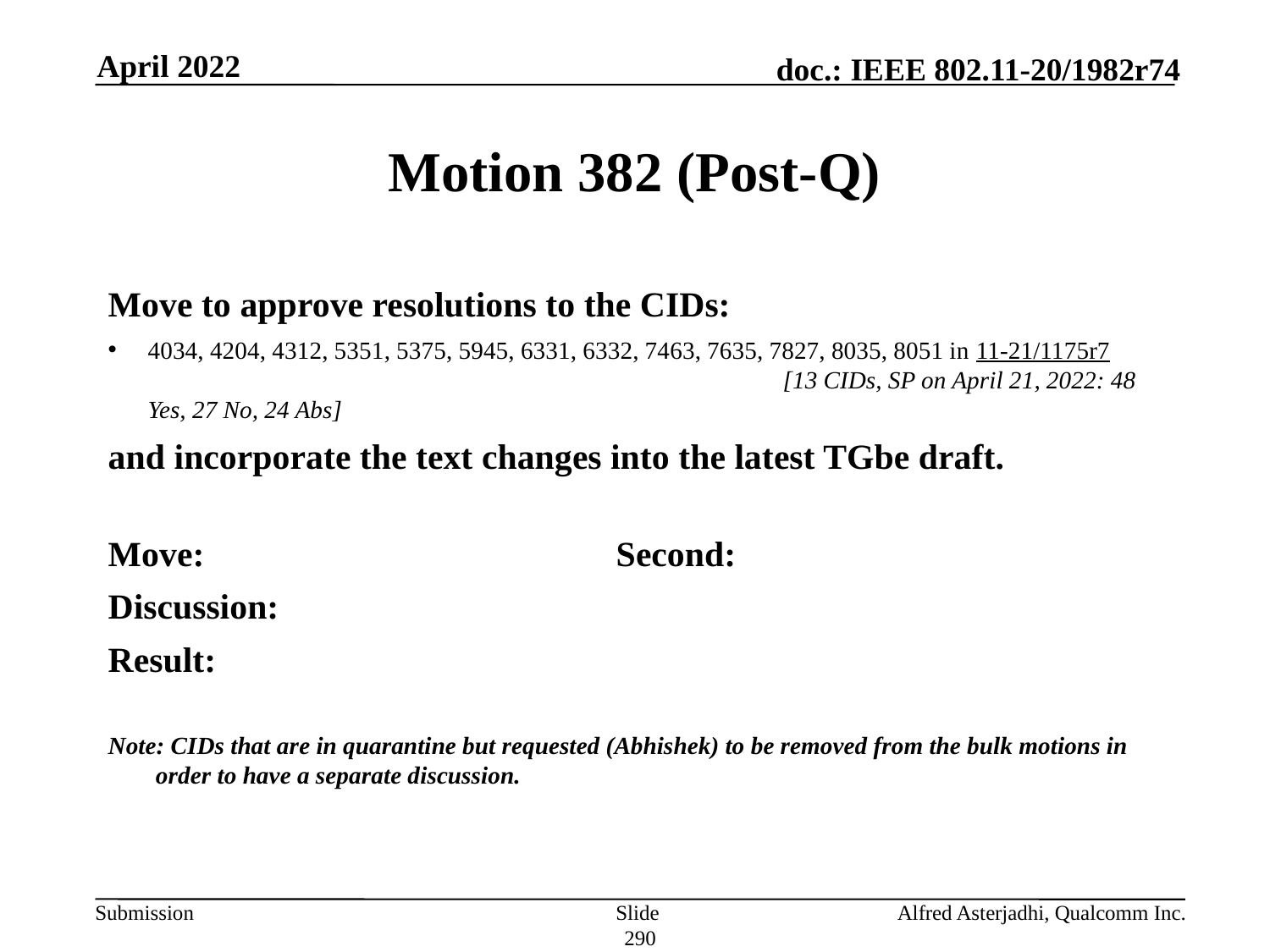

April 2022
# Motion 382 (Post-Q)
Move to approve resolutions to the CIDs:
4034, 4204, 4312, 5351, 5375, 5945, 6331, 6332, 7463, 7635, 7827, 8035, 8051 in 11-21/1175r7 					[13 CIDs, SP on April 21, 2022: 48 Yes, 27 No, 24 Abs]
and incorporate the text changes into the latest TGbe draft.

Move: 				Second:
Discussion:
Result:

Note: CIDs that are in quarantine but requested (Abhishek) to be removed from the bulk motions in order to have a separate discussion.
Slide 290
Alfred Asterjadhi, Qualcomm Inc.